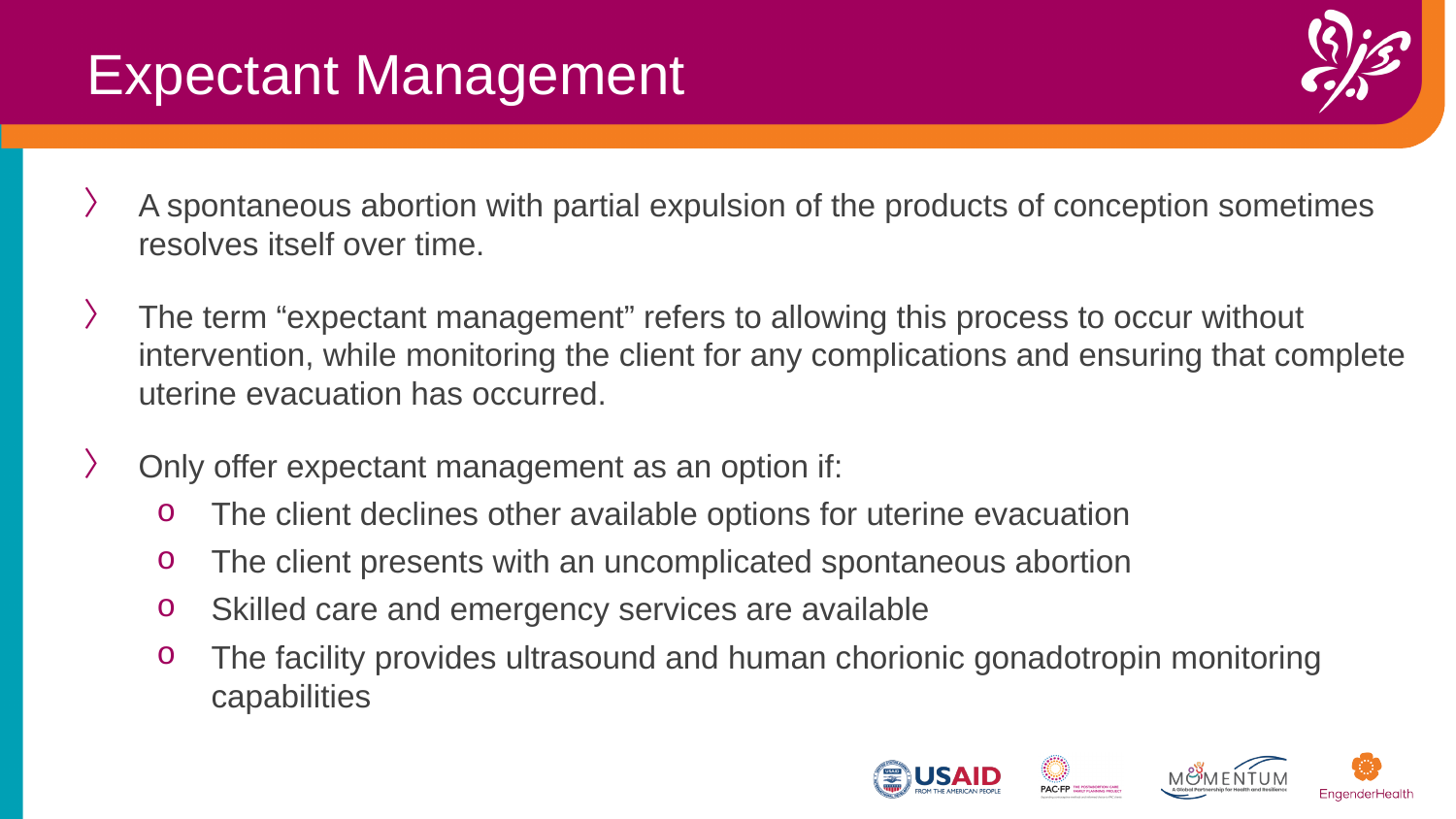

Expectant Management
A spontaneous abortion with partial expulsion of the products of conception sometimes resolves itself over time.​
The term “expectant management” refers to allowing this process to occur without intervention, while monitoring the client for any complications and ensuring that complete uterine evacuation has occurred.​
Only offer expectant management as an option if:
The client declines other available options for uterine evacuation
The client presents with an uncomplicated spontaneous abortion
Skilled care and emergency services are available
The facility provides ultrasound and human chorionic gonadotropin monitoring capabilities